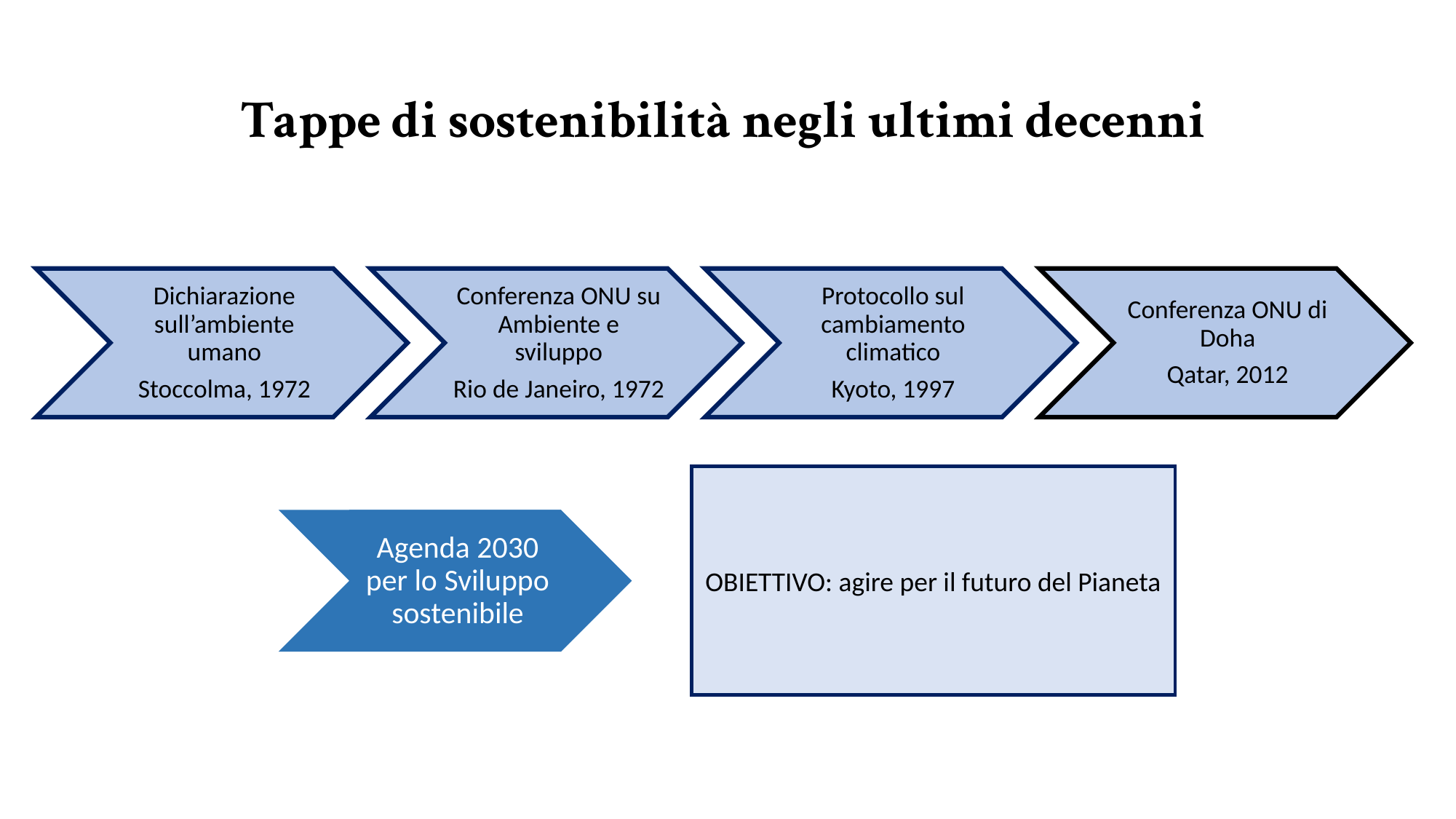

Dichiarazione sull’ambiente umano
Stoccolma, 1972
Conferenza ONU su Ambiente e sviluppo
Rio de Janeiro, 1972
Protocollo sul cambiamento climatico
Kyoto, 1997
Conferenza ONU di Doha
Qatar, 2012
# Tappe di sostenibilità negli ultimi decenni
OBIETTIVO: agire per il futuro del Pianeta

Agenda 2030 per lo Sviluppo sostenibile